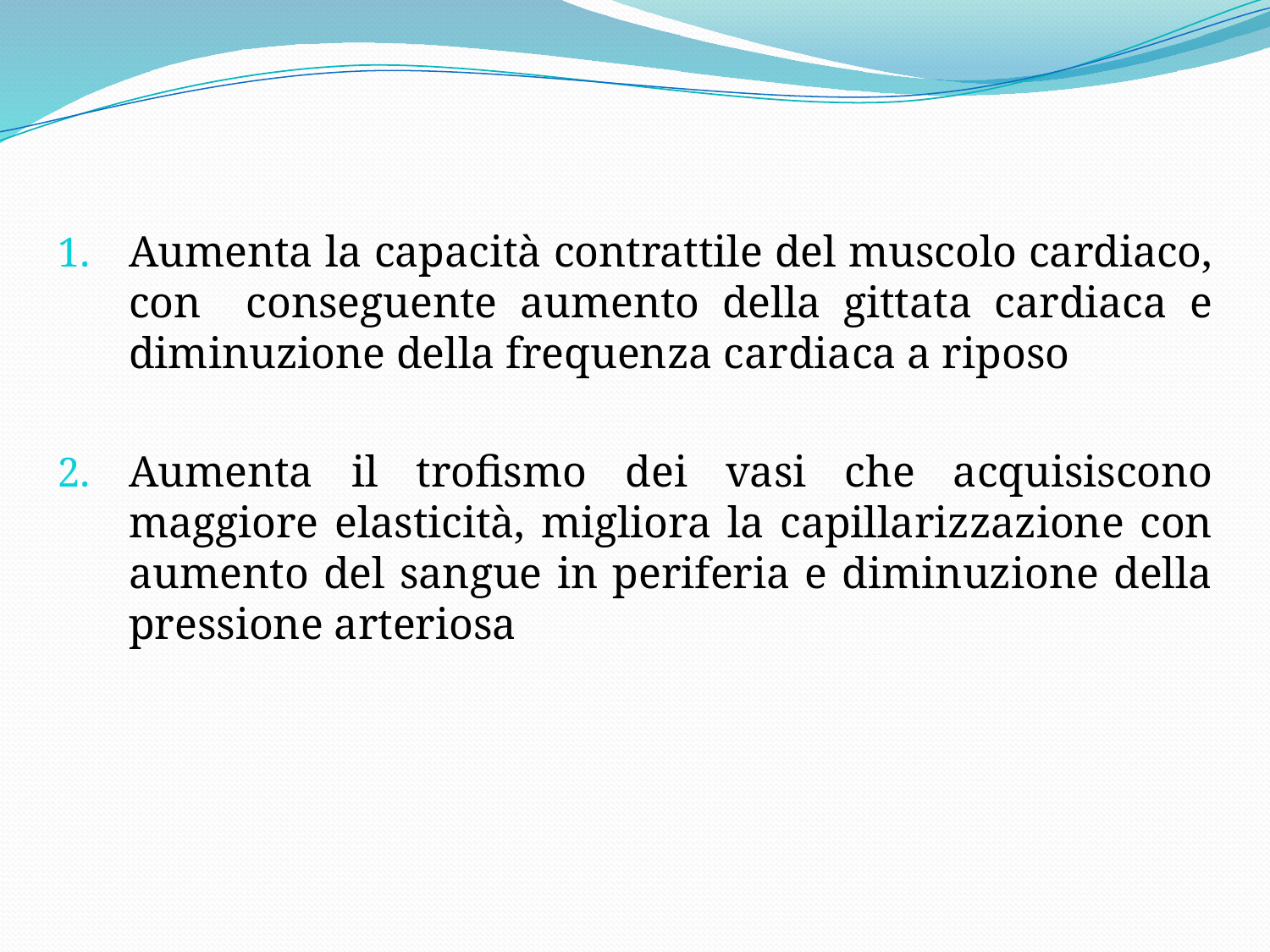

Aumenta la capacità contrattile del muscolo cardiaco, con  conseguente aumento della gittata cardiaca e diminuzione della frequenza cardiaca a riposo

Aumenta il trofismo dei vasi che acquisiscono maggiore elasticità, migliora la capillarizzazione con aumento del sangue in periferia e diminuzione della pressione arteriosa